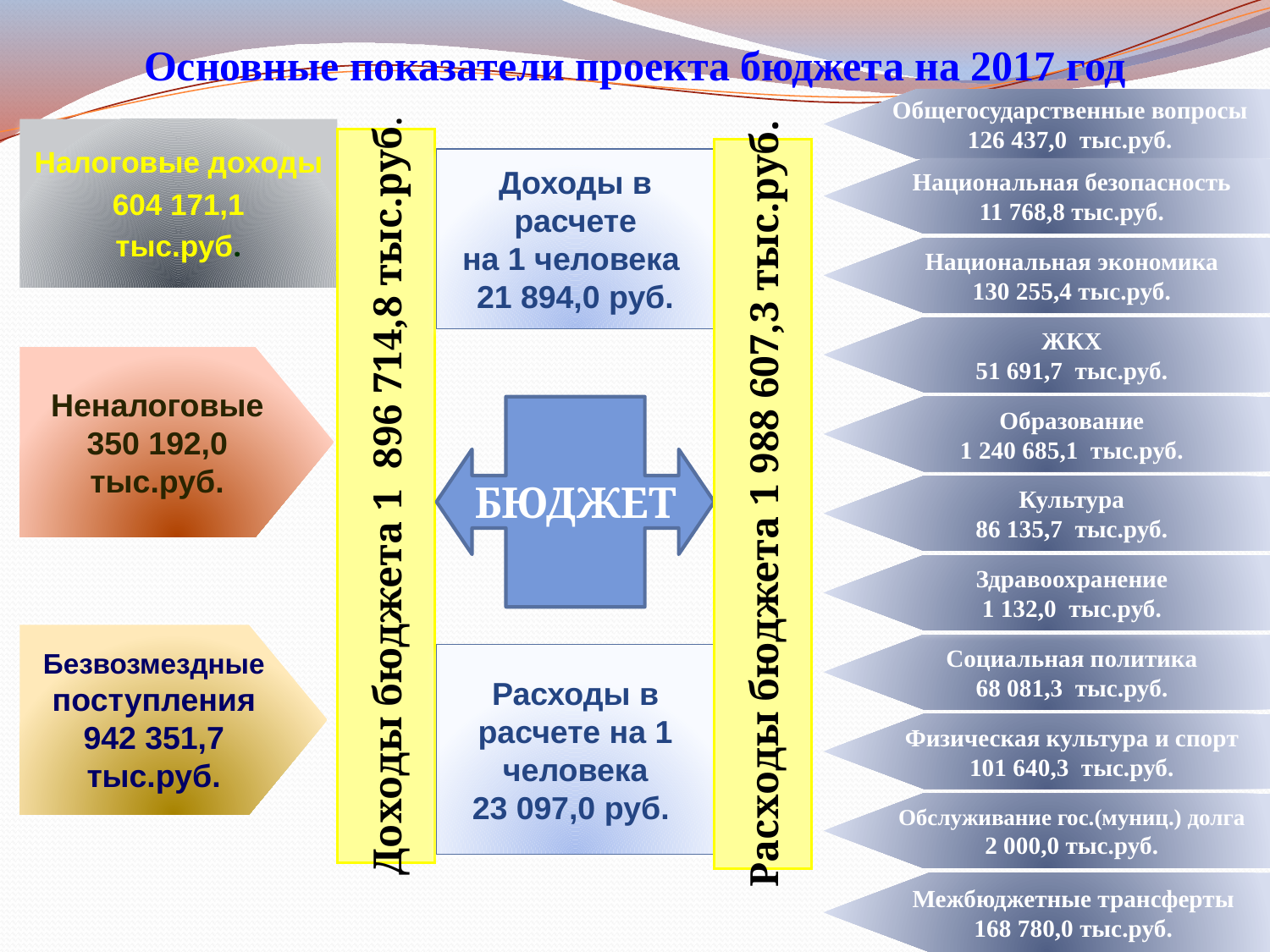

# Основные показатели проекта бюджета на 2017 год
Общегосударственные вопросы
126 437,0  тыс.руб.
Налоговые доходы
604 171,1
тыс.руб.
Доходы бюджета 1  896 714,8 тыс.руб.
Расходы бюджета 1 988 607,3 тыс.руб.
Доходы в расчете
на 1 человека
21 894,0 руб.
Национальная безопасность
11 768,8 тыс.руб.

Национальная экономика
130 255,4 тыс.руб.
.
ЖКХ
51 691,7  тыс.руб.
Неналоговые 350 192,0 тыс.руб.
БЮДЖЕТ
Образование
1 240 685,1  тыс.руб.
Культура
86 135,7  тыс.руб.
Здравоохранение
1 132,0  тыс.руб.
Безвозмездные поступления
942 351,7 тыс.руб.
Социальная политика
68 081,3  тыс.руб.
Расходы в расчете на 1 человека
23 097,0 руб.
Физическая культура и спорт
101 640,3  тыс.руб.
Обслуживание гос.(муниц.) долга
2 000,0 тыс.руб.
Межбюджетные трансферты
168 780,0 тыс.руб.